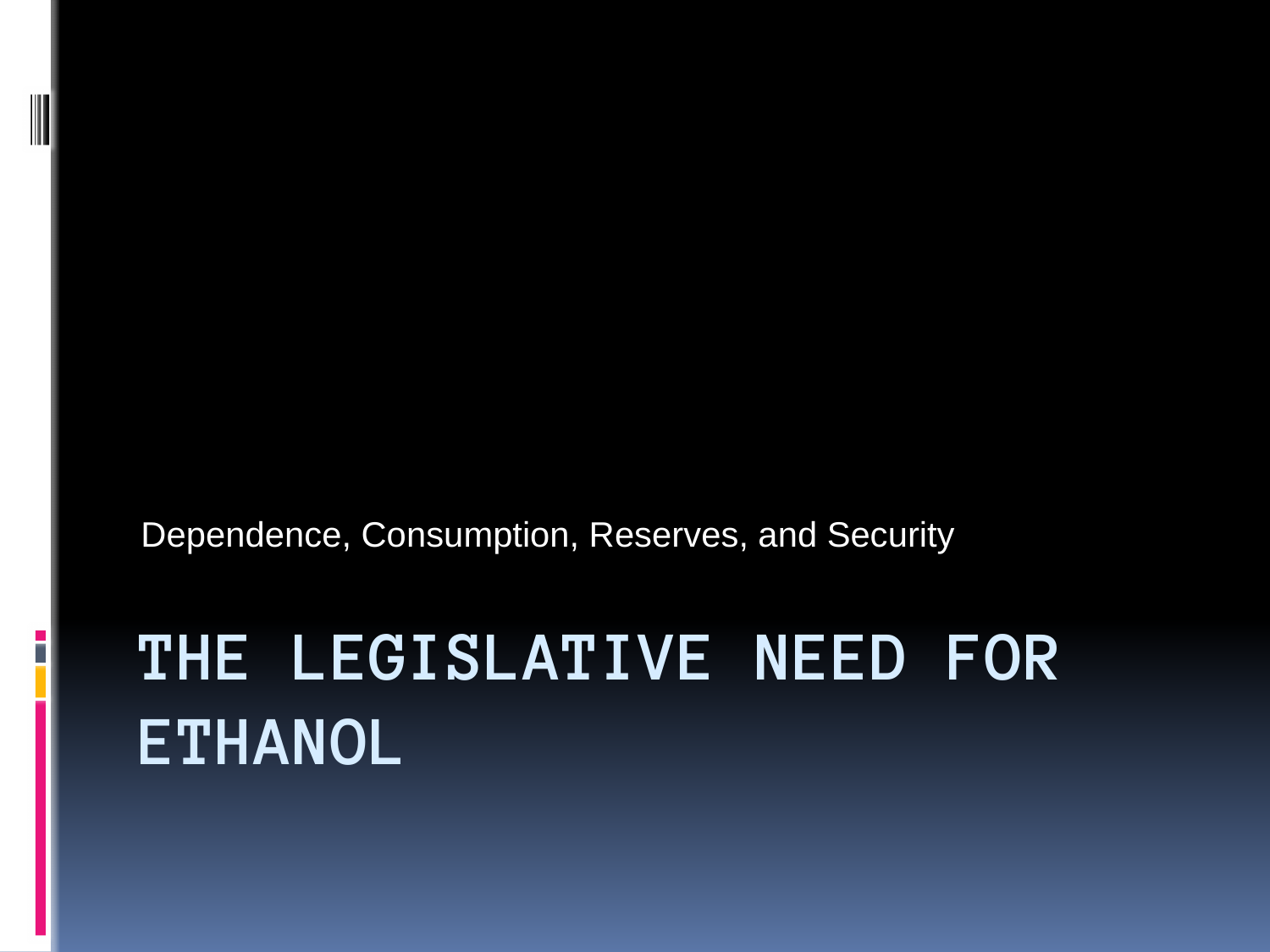

Dependence, Consumption, Reserves, and Security

# The Legislative Need for Ethanol